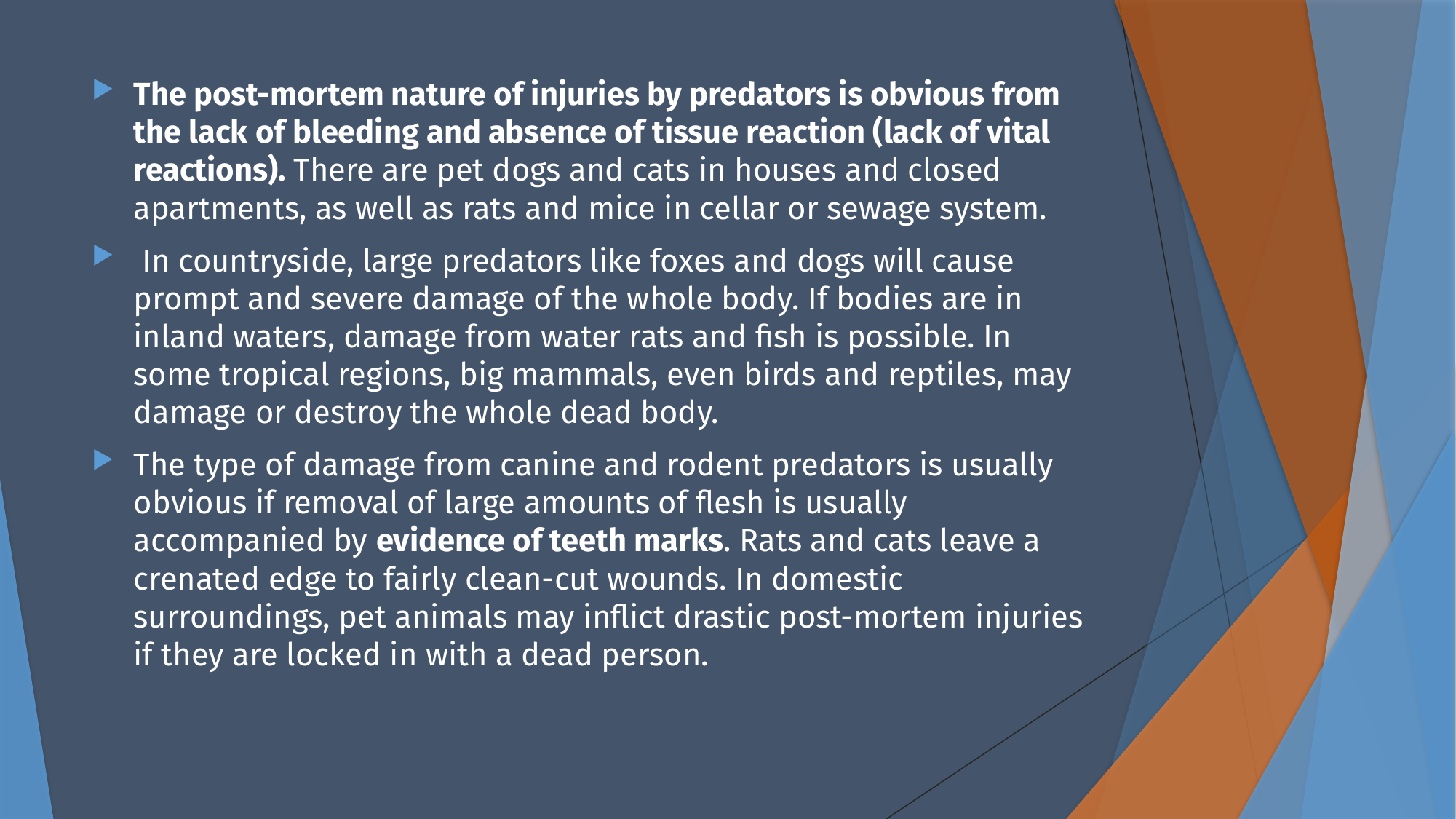

The post-mortem nature of injuries by predators is obvious from the lack of bleeding and absence of tissue reaction (lack of vital reactions). There are pet dogs and cats in houses and closed apartments, as well as rats and mice in cellar or sewage system.
 In countryside, large predators like foxes and dogs will cause prompt and severe damage of the whole body. If bodies are in inland waters, damage from water rats and fish is possible. In some tropical regions, big mammals, even birds and reptiles, may damage or destroy the whole dead body.
The type of damage from canine and rodent predators is usually obvious if removal of large amounts of flesh is usually accompanied by evidence of teeth marks. Rats and cats leave a crenated edge to fairly clean-cut wounds. In domestic surroundings, pet animals may inflict drastic post-mortem injuries if they are locked in with a dead person.